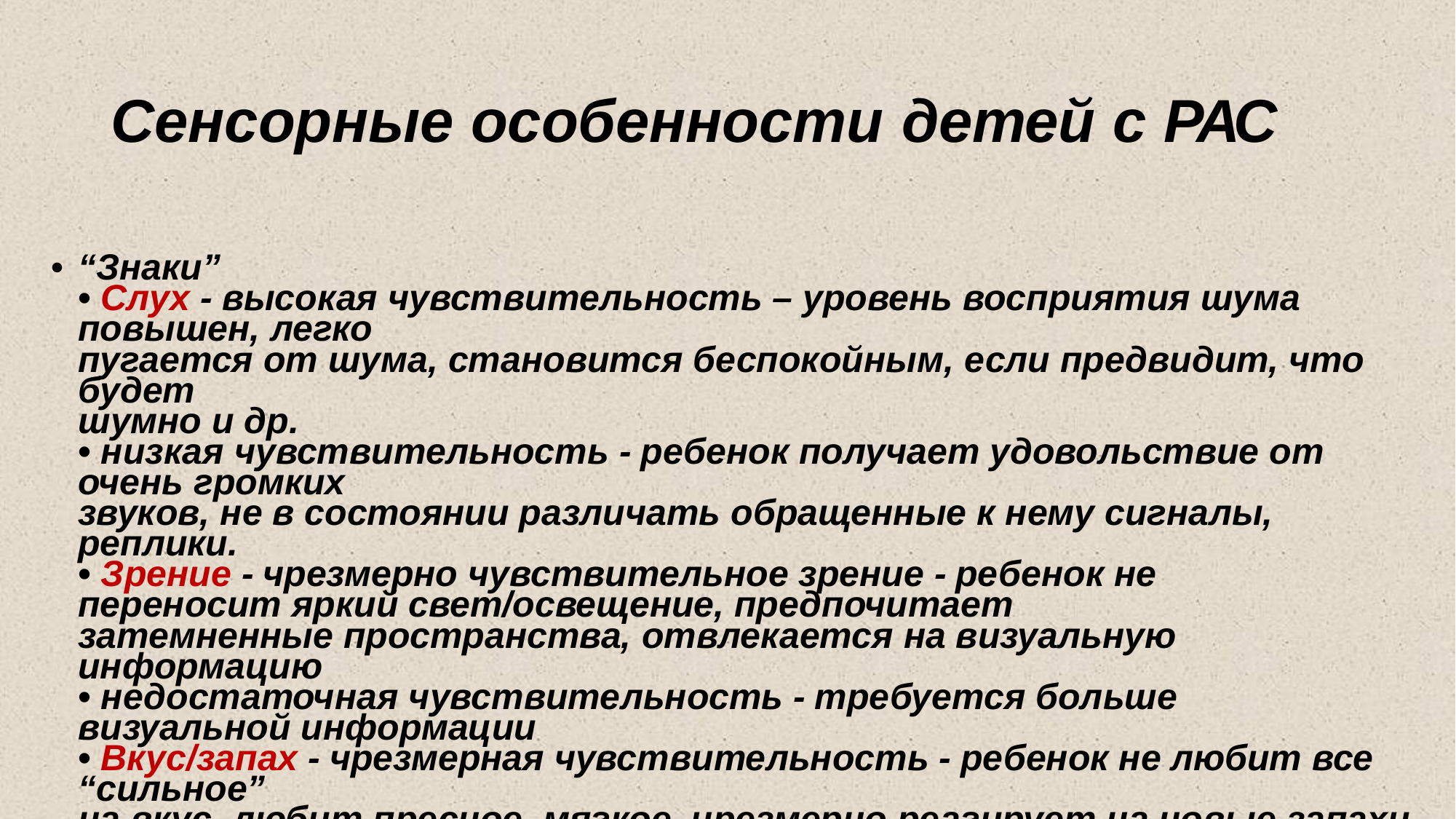

Сенсорные особенности детей с РАС
• “Знаки”
• Слух - высокая чувствительность – уровень восприятия шума повышен, легко
пугается от шума, становится беспокойным, если предвидит, что будет
шумно и др.
• низкая чувствительность - ребенок получает удовольствие от очень громких
звуков, не в состоянии различать обращенные к нему сигналы, реплики.
• Зрение - чрезмерно чувствительное зрение - ребенок не
переносит яркий свет/освещение, предпочитает
затемненные пространства, отвлекается на визуальную информацию
• недостаточная чувствительность - требуется больше
визуальной информации
• Вкус/запах - чрезмерная чувствительность - ребенок не любит все “сильное”
на вкус, любит пресное, мягкое, чрезмерно реагирует на новые запахи
• недостаточная чувствительность – пытается съесть/жевать несъедобные
предметы, предпочитает твердые, хрустящие продукты